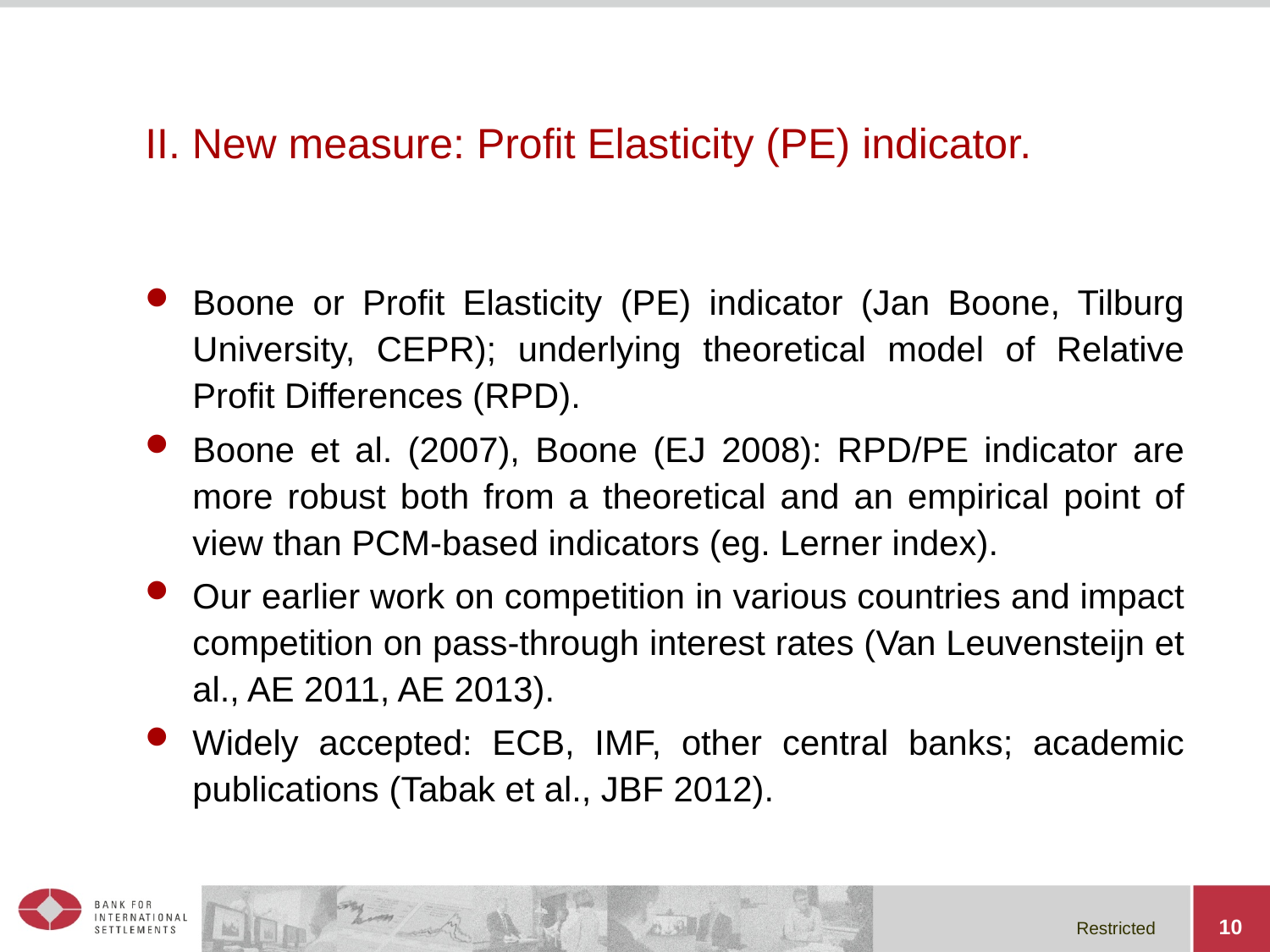

# II. New measure: Profit Elasticity (PE) indicator.
Boone or Profit Elasticity (PE) indicator (Jan Boone, Tilburg University, CEPR); underlying theoretical model of Relative Profit Differences (RPD).
Boone et al. (2007), Boone (EJ 2008): RPD/PE indicator are more robust both from a theoretical and an empirical point of view than PCM-based indicators (eg. Lerner index).
Our earlier work on competition in various countries and impact competition on pass-through interest rates (Van Leuvensteijn et al., AE 2011, AE 2013).
Widely accepted: ECB, IMF, other central banks; academic publications (Tabak et al., JBF 2012).

10